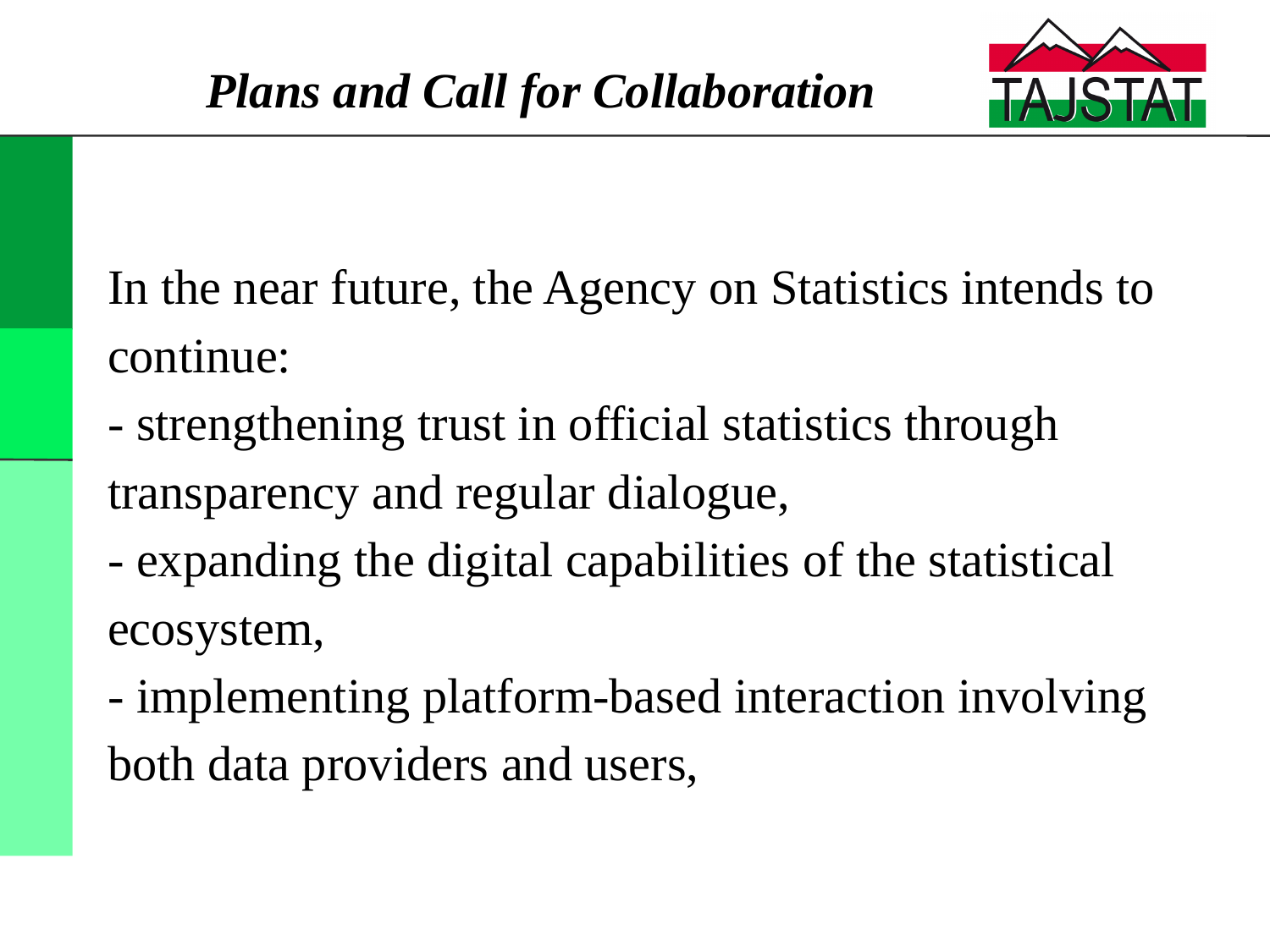

Plans and Call for Collaboration
In the near future, the Agency on Statistics intends to continue:
- strengthening trust in official statistics through transparency and regular dialogue,
- expanding the digital capabilities of the statistical ecosystem,
- implementing platform-based interaction involving both data providers and users,